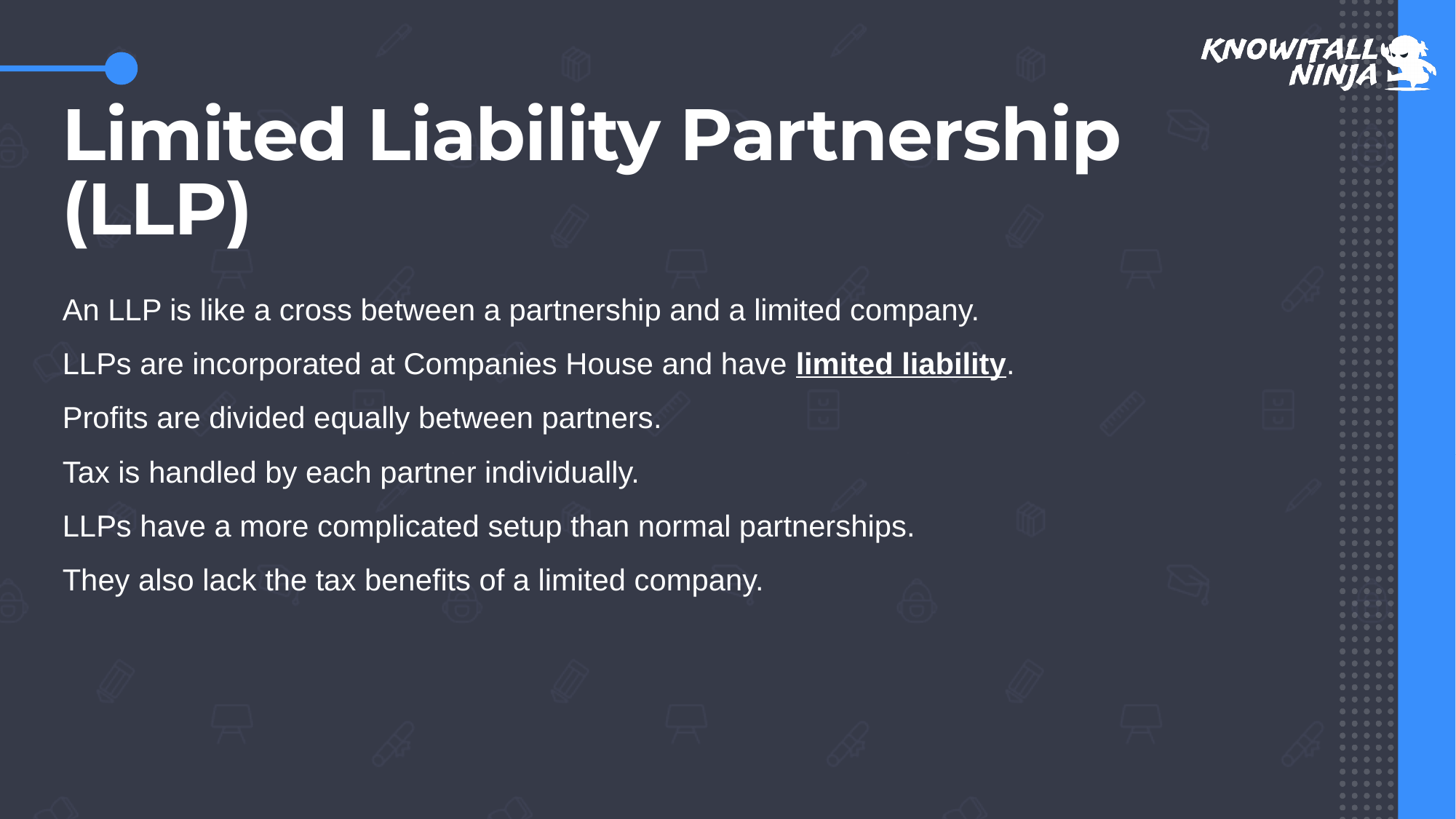

# Limited Liability Partnership (LLP)
An LLP is like a cross between a partnership and a limited company.
LLPs are incorporated at Companies House and have limited liability.
Profits are divided equally between partners.
Tax is handled by each partner individually.
LLPs have a more complicated setup than normal partnerships.
They also lack the tax benefits of a limited company.